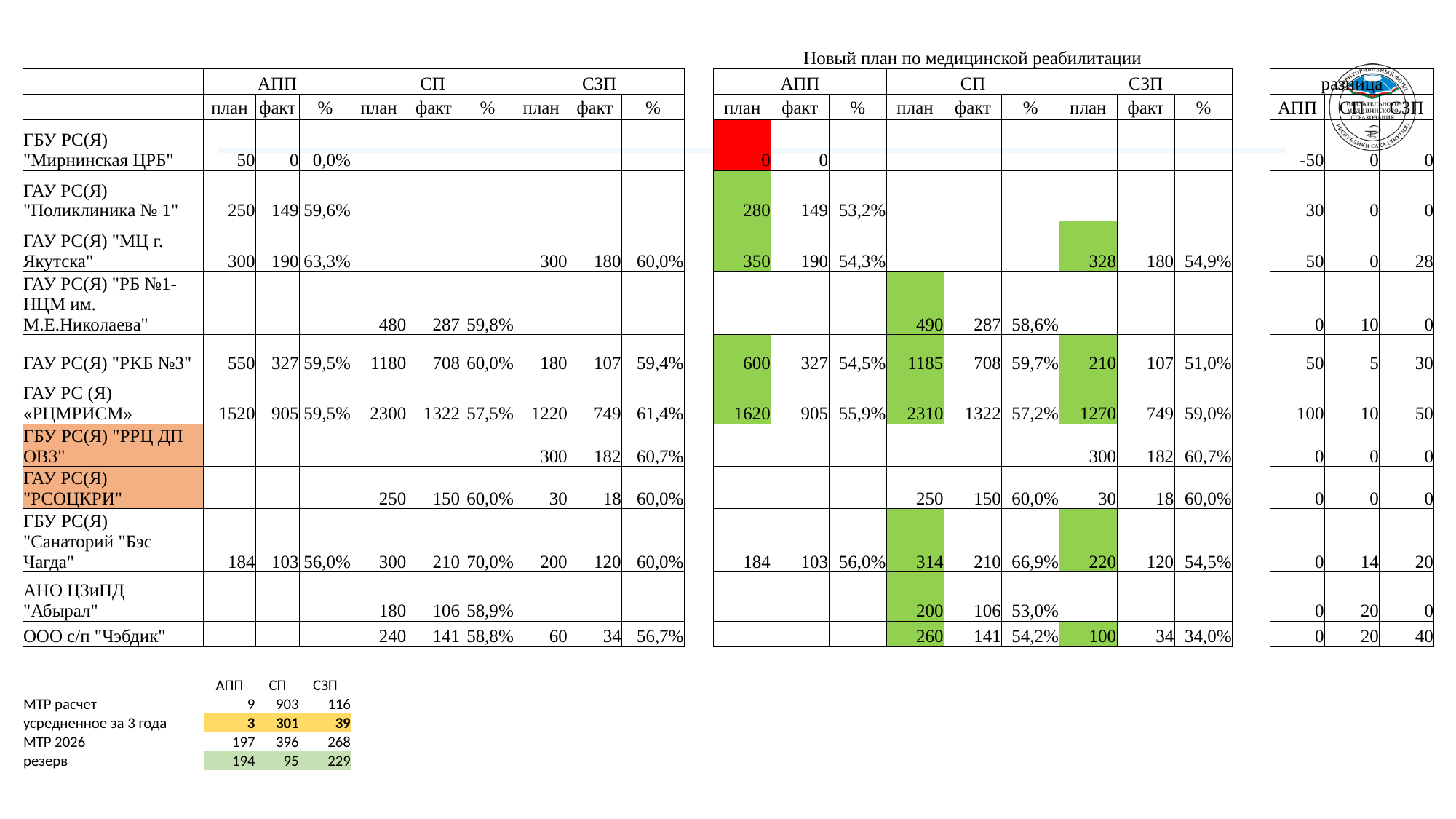

|  |  |  |  |  |  |  |  |  |  |  |  | Новый план по медицинской реабилитации |  |  |  |  |  |  |  |  |  |  |  |  |
| --- | --- | --- | --- | --- | --- | --- | --- | --- | --- | --- | --- | --- | --- | --- | --- | --- | --- | --- | --- | --- | --- | --- | --- | --- |
|  | АПП |  |  |  | СП |  |  | СЗП |  |  |  | АПП |  |  | СП |  |  | СЗП |  |  |  | разница |  |  |
|  | план |  | факт | % | план | факт | % | план | факт | % |  | план | факт | % | план | факт | % | план | факт | % |  | АПП | СП | СЗП |
| ГБУ РС(Я) "Мирнинская ЦРБ" | 50 |  | 0 | 0,0% |  |  |  |  |  |  |  | 0 | 0 |  |  |  |  |  |  |  |  | -50 | 0 | 0 |
| ГАУ РС(Я) "Поликлиника № 1" | 250 |  | 149 | 59,6% |  |  |  |  |  |  |  | 280 | 149 | 53,2% |  |  |  |  |  |  |  | 30 | 0 | 0 |
| ГАУ РС(Я) "МЦ г. Якутска" | 300 |  | 190 | 63,3% |  |  |  | 300 | 180 | 60,0% |  | 350 | 190 | 54,3% |  |  |  | 328 | 180 | 54,9% |  | 50 | 0 | 28 |
| ГАУ РС(Я) "РБ №1-НЦМ им. М.Е.Николаева" |  |  |  |  | 480 | 287 | 59,8% |  |  |  |  |  |  |  | 490 | 287 | 58,6% |  |  |  |  | 0 | 10 | 0 |
| ГАУ РС(Я) "РKБ №3" | 550 |  | 327 | 59,5% | 1180 | 708 | 60,0% | 180 | 107 | 59,4% |  | 600 | 327 | 54,5% | 1185 | 708 | 59,7% | 210 | 107 | 51,0% |  | 50 | 5 | 30 |
| ГАУ РС (Я) «РЦМРИСМ» | 1520 |  | 905 | 59,5% | 2300 | 1322 | 57,5% | 1220 | 749 | 61,4% |  | 1620 | 905 | 55,9% | 2310 | 1322 | 57,2% | 1270 | 749 | 59,0% |  | 100 | 10 | 50 |
| ГБУ РС(Я) "РРЦ ДП ОВЗ" |  |  |  |  |  |  |  | 300 | 182 | 60,7% |  |  |  |  |  |  |  | 300 | 182 | 60,7% |  | 0 | 0 | 0 |
| ГАУ РС(Я) "РСОЦКРИ" |  |  |  |  | 250 | 150 | 60,0% | 30 | 18 | 60,0% |  |  |  |  | 250 | 150 | 60,0% | 30 | 18 | 60,0% |  | 0 | 0 | 0 |
| ГБУ РС(Я) "Санаторий "Бэс Чагда" | 184 |  | 103 | 56,0% | 300 | 210 | 70,0% | 200 | 120 | 60,0% |  | 184 | 103 | 56,0% | 314 | 210 | 66,9% | 220 | 120 | 54,5% |  | 0 | 14 | 20 |
| АНО ЦЗиПД "Абырал" |  |  |  |  | 180 | 106 | 58,9% |  |  |  |  |  |  |  | 200 | 106 | 53,0% |  |  |  |  | 0 | 20 | 0 |
| ООО с/п "Чэбдик" |  |  |  |  | 240 | 141 | 58,8% | 60 | 34 | 56,7% |  |  |  |  | 260 | 141 | 54,2% | 100 | 34 | 34,0% |  | 0 | 20 | 40 |
|  |  |  |  |  |  |  |  |  |  |  |  |  |  |  |  |  |  |  |  |  |  |  |  |  |
|  | АПП |  | СП | СЗП |  |  |  |  |  |  |  |  |  |  |  |  |  |  |  |  |  |  |  |  |
| МТР расчет | 9 |  | 903 | 116 |  |  |  |  |  |  |  |  |  |  |  |  |  |  |  |  |  |  |  |  |
| усредненное за 3 года | 3 |  | 301 | 39 |  |  |  |  |  |  |  |  |  |  |  |  |  |  |  |  |  |  |  |  |
| МТР 2026 | 197 |  | 396 | 268 |  |  |  |  |  |  |  |  |  |  |  |  |  |  |  |  |  |  |  |  |
| резерв | 194 |  | 95 | 229 |  |  |  |  |  |  |  |  |  |  |  |  |  |  |  |  |  |  |  |  |
|  |  |  |  |  |  |  |  |  |  |  |  |  |  |  |  |  |  |  |  |  |  |  |  |  |